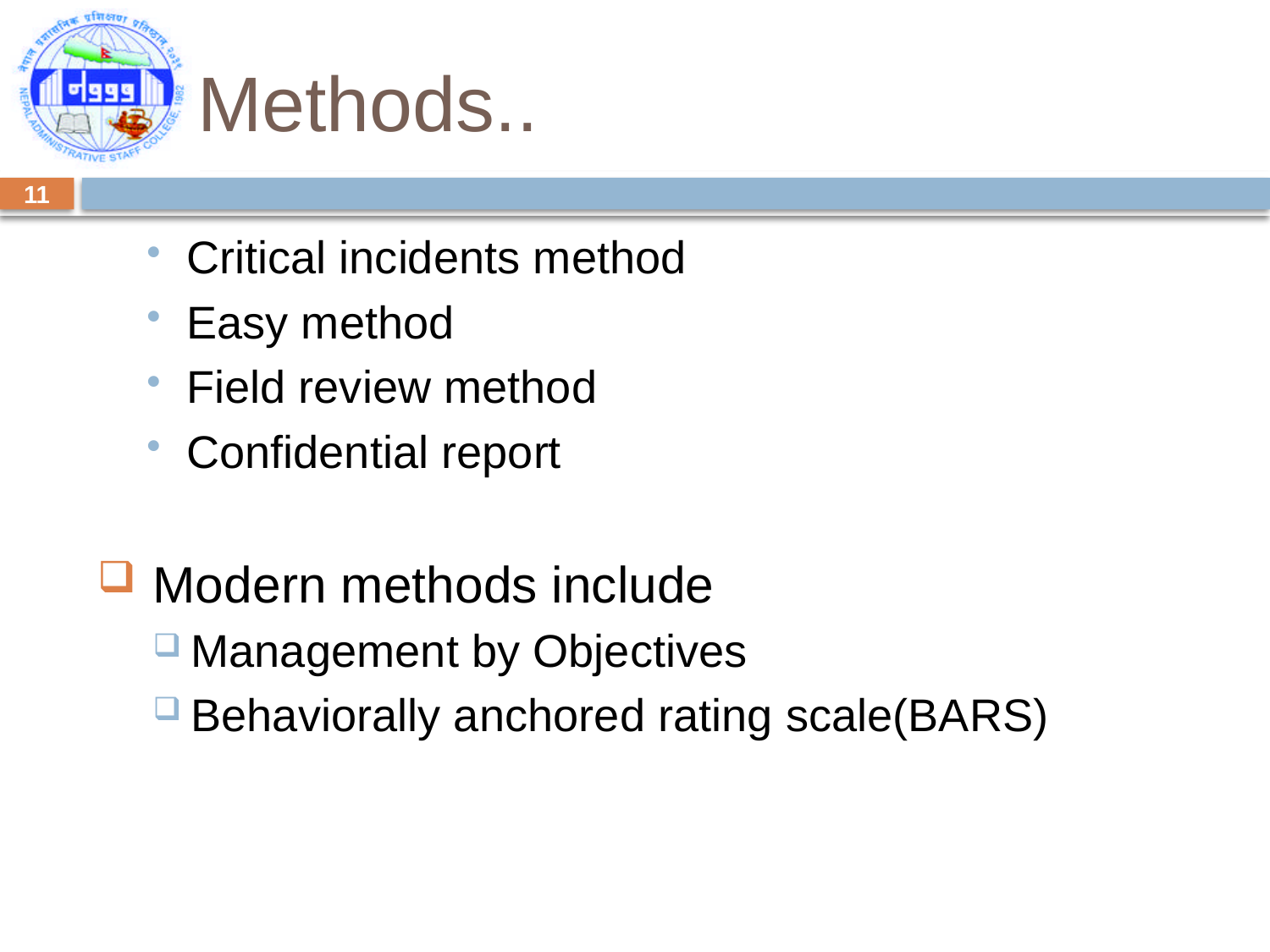

# Methods..
11
Critical incidents method
Easy method
Field review method
Confidential report

Modern methods include
Management by Objectives
Behaviorally anchored rating scale(BARS)